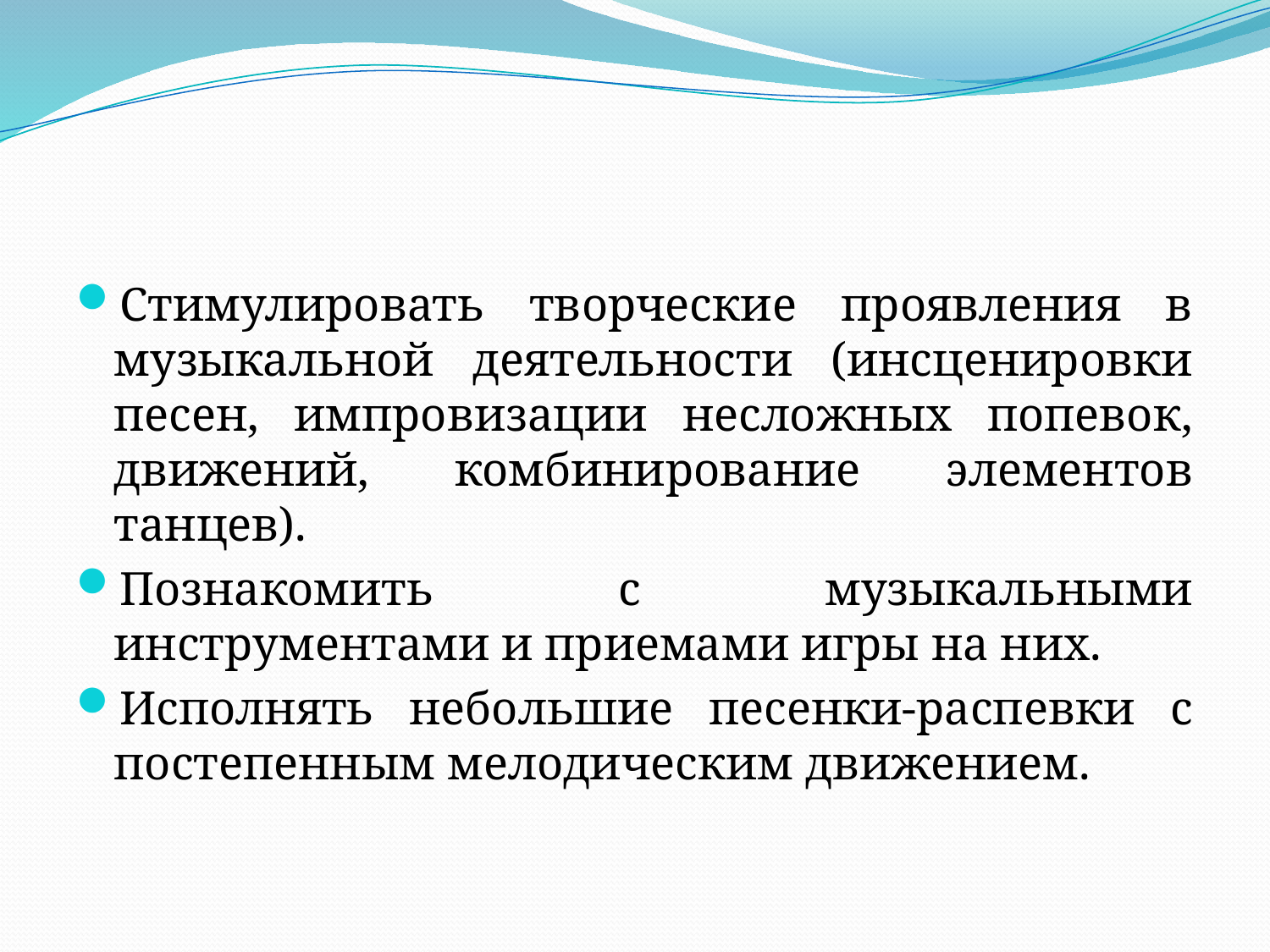

#
Стимулировать творческие проявления в музыкальной деятельности (инсценировки песен, импровизации несложных попевок, движений, комбинирование элементов танцев).
Познакомить с музыкальными инструментами и приемами игры на них.
Исполнять небольшие песенки-распевки с постепенным мелодическим движением.